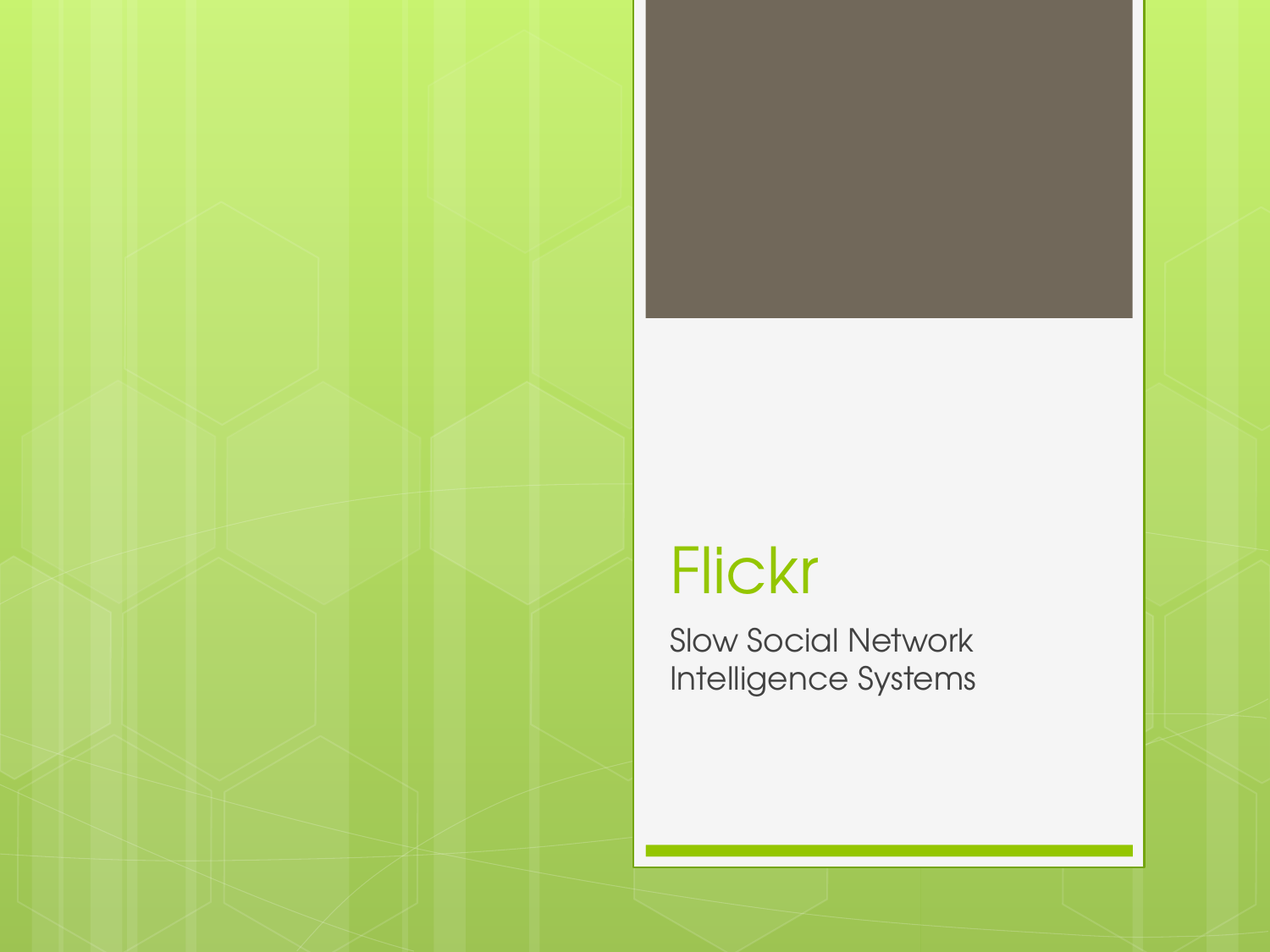

# Flickr
Slow Social Network Intelligence Systems